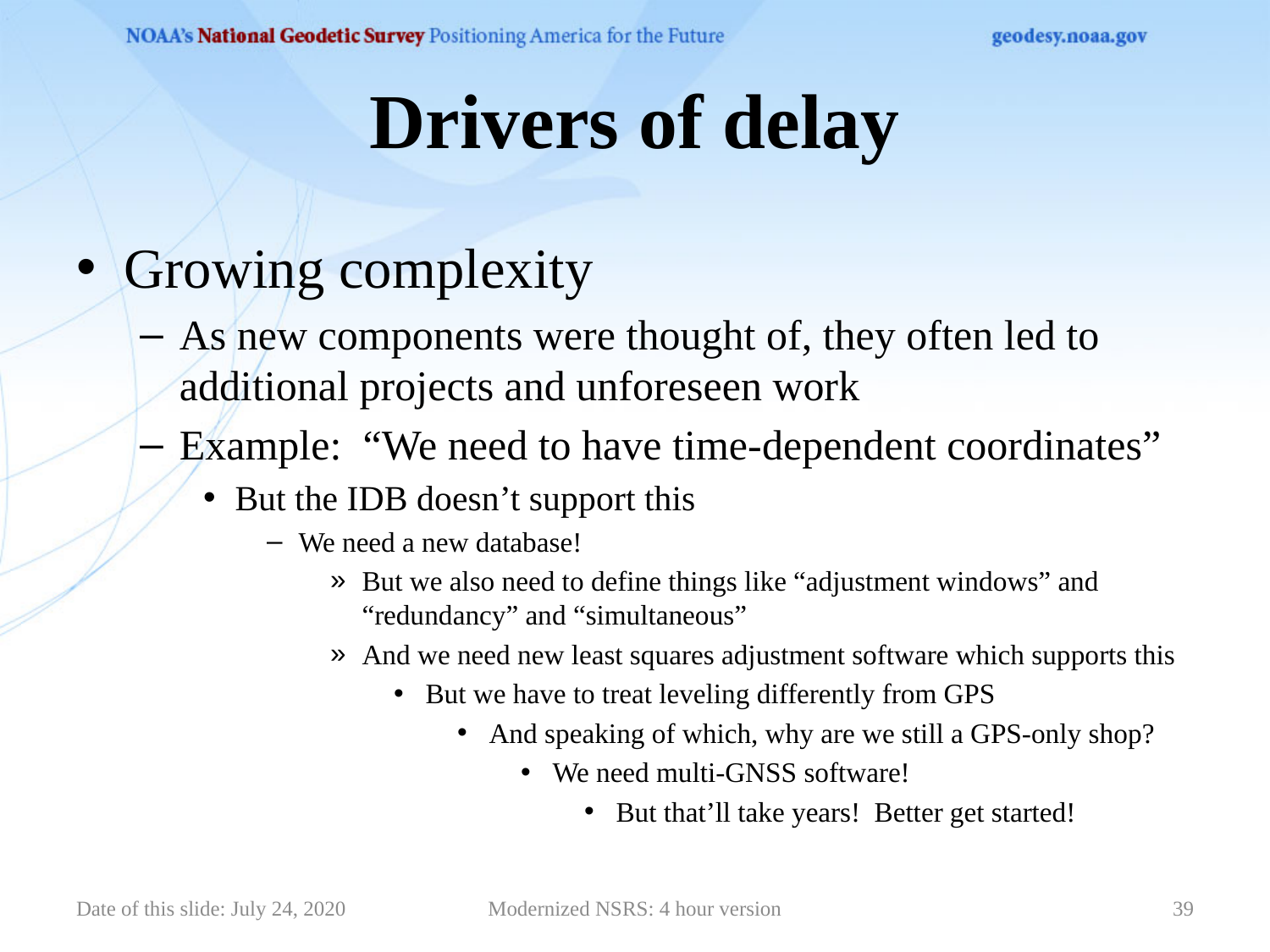

# Drivers of delay
Growing complexity
As new components were thought of, they often led to additional projects and unforeseen work
Example:  “We need to have time-dependent coordinates”
But the IDB doesn’t support this
We need a new database!
But we also need to define things like “adjustment windows” and “redundancy” and “simultaneous”
And we need new least squares adjustment software which supports this
But we have to treat leveling differently from GPS
And speaking of which, why are we still a GPS-only shop?
We need multi-GNSS software!
But that’ll take years!  Better get started!

Date of this slide: July 24, 2020
Modernized NSRS: 4 hour version
39